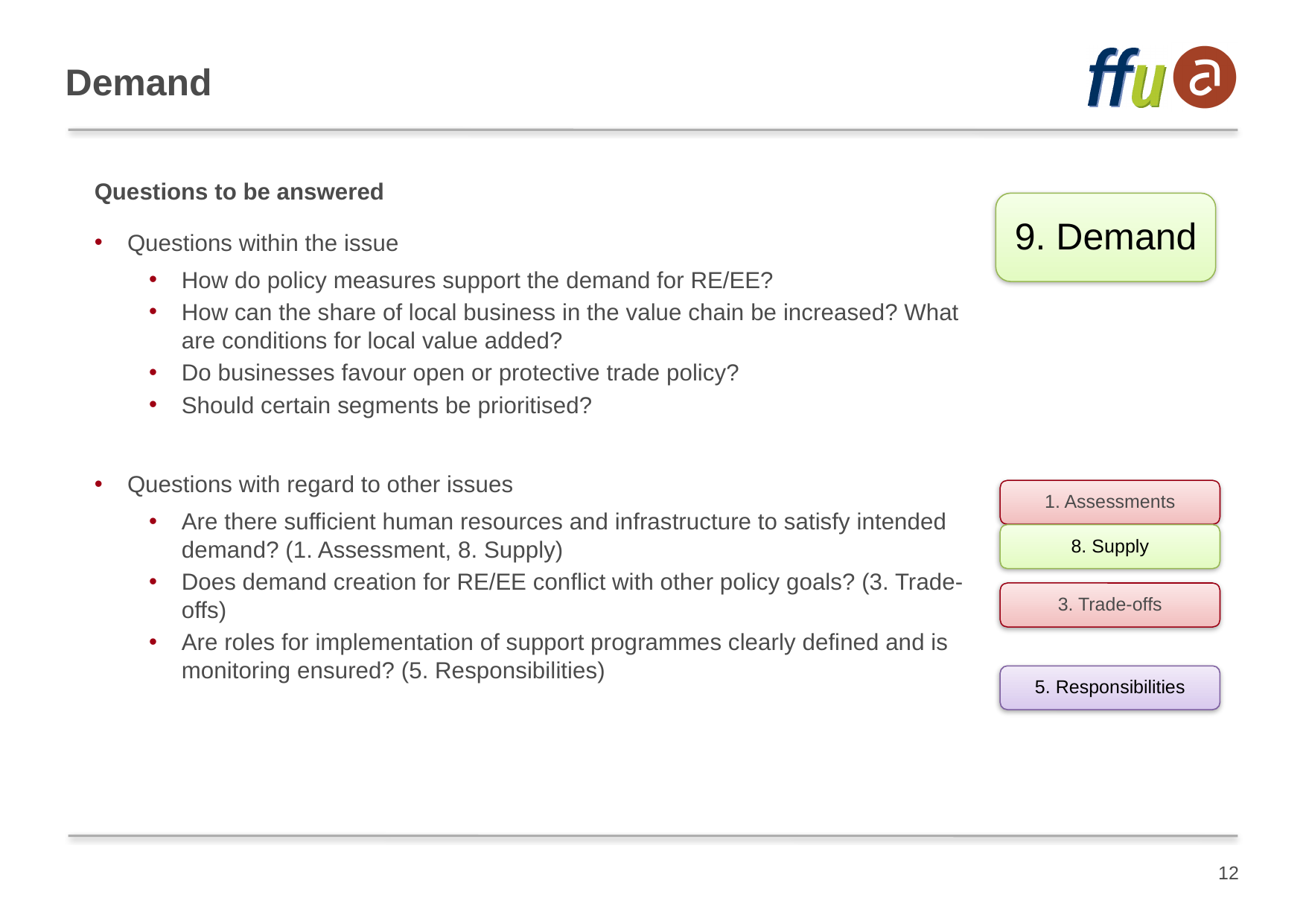

# Demand
Questions to be answered
Questions within the issue
How do policy measures support the demand for RE/EE?
How can the share of local business in the value chain be increased? What are conditions for local value added?
Do businesses favour open or protective trade policy?
Should certain segments be prioritised?

Questions with regard to other issues
Are there sufficient human resources and infrastructure to satisfy intended demand? (1. Assessment, 8. Supply)
Does demand creation for RE/EE conflict with other policy goals? (3. Trade-offs)
Are roles for implementation of support programmes clearly defined and is monitoring ensured? (5. Responsibilities)

9. Demand

1. Assessments

8. Supply

3. Trade-offs

5. Responsibilities